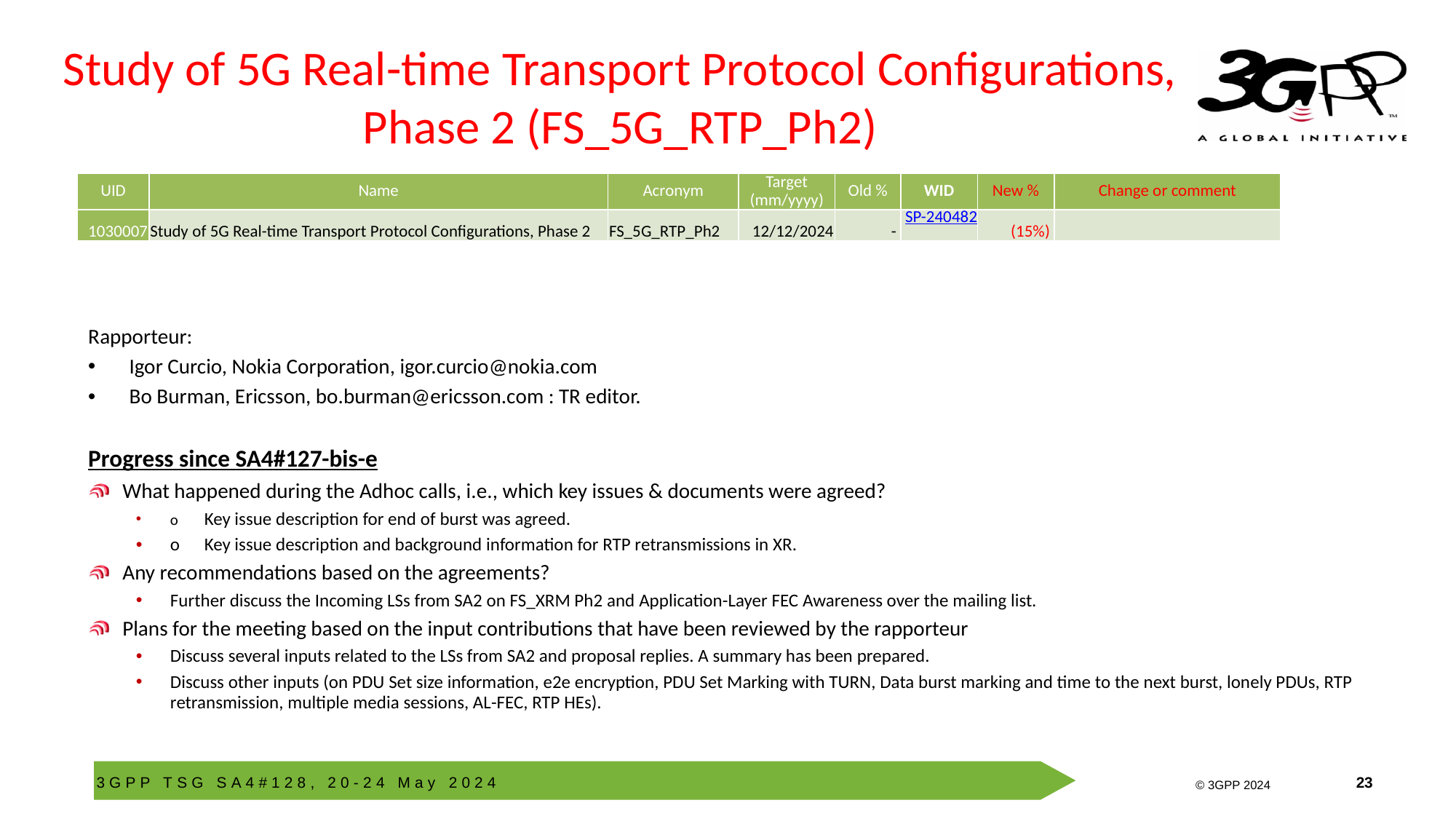

# Study of 5G Real-time Transport Protocol Configurations, Phase 2 (FS_5G_RTP_Ph2)
| UID | Name | Acronym | Target (mm/yyyy) | Old % | WID | New % | Change or comment |
| --- | --- | --- | --- | --- | --- | --- | --- |
| 1030007 | Study of 5G Real-time Transport Protocol Configurations, Phase 2 | FS\_5G\_RTP\_Ph2 | 12/12/2024 | - | SP-240482 | (15%) |  |
Rapporteur:
Igor Curcio, Nokia Corporation, igor.curcio@nokia.com
Bo Burman, Ericsson, bo.burman@ericsson.com : TR editor.

Progress since SA4#127-bis-e
What happened during the Adhoc calls, i.e., which key issues & documents were agreed?
o	Key issue description for end of burst was agreed.
o	Key issue description and background information for RTP retransmissions in XR.
Any recommendations based on the agreements?
Further discuss the Incoming LSs from SA2 on FS_XRM Ph2 and Application-Layer FEC Awareness over the mailing list.
Plans for the meeting based on the input contributions that have been reviewed by the rapporteur
Discuss several inputs related to the LSs from SA2 and proposal replies. A summary has been prepared.
Discuss other inputs (on PDU Set size information, e2e encryption, PDU Set Marking with TURN, Data burst marking and time to the next burst, lonely PDUs, RTP retransmission, multiple media sessions, AL-FEC, RTP HEs).